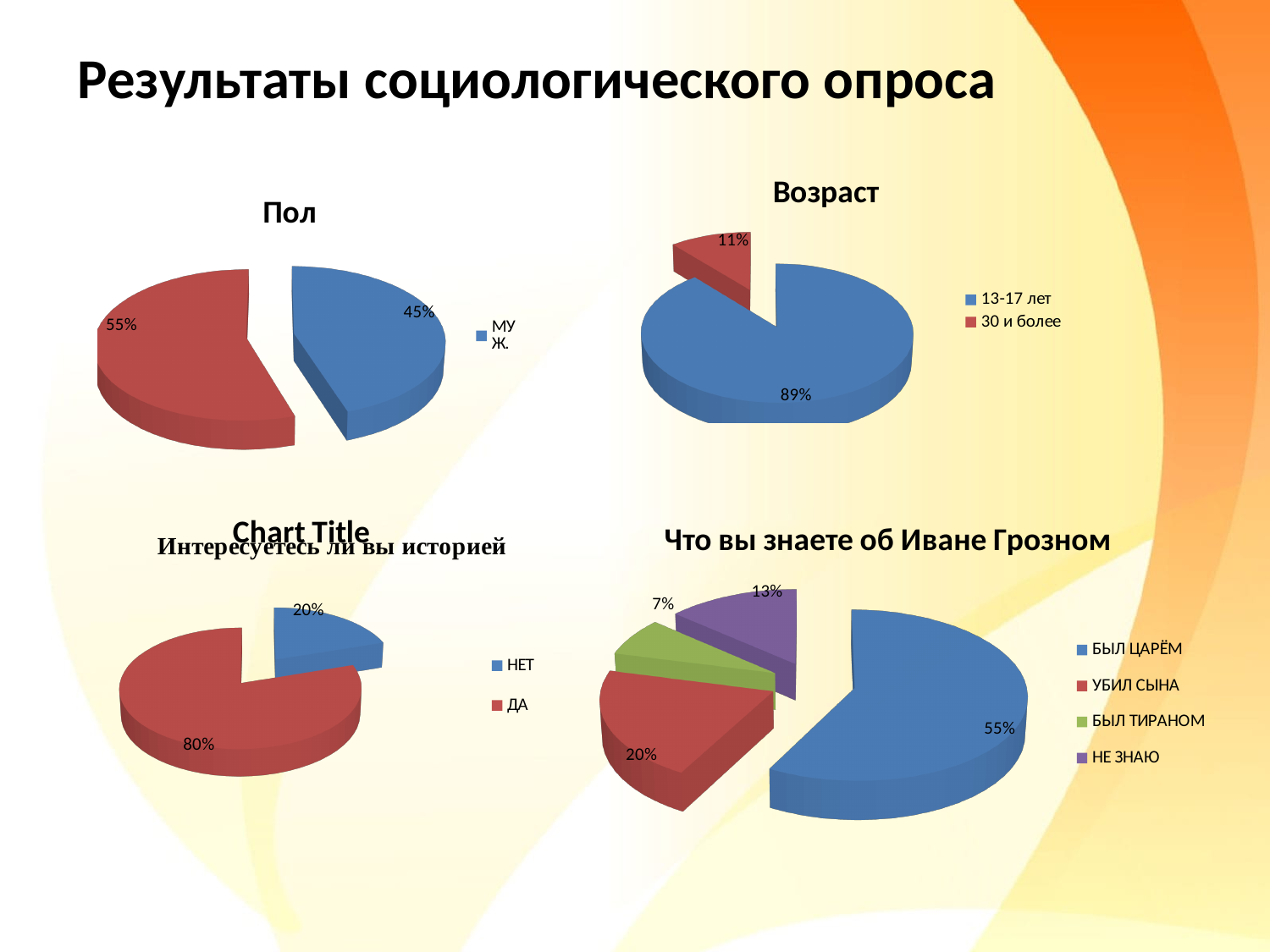

Результаты социологического опроса

[unsupported chart]

[unsupported chart]

[unsupported chart]

[unsupported chart]